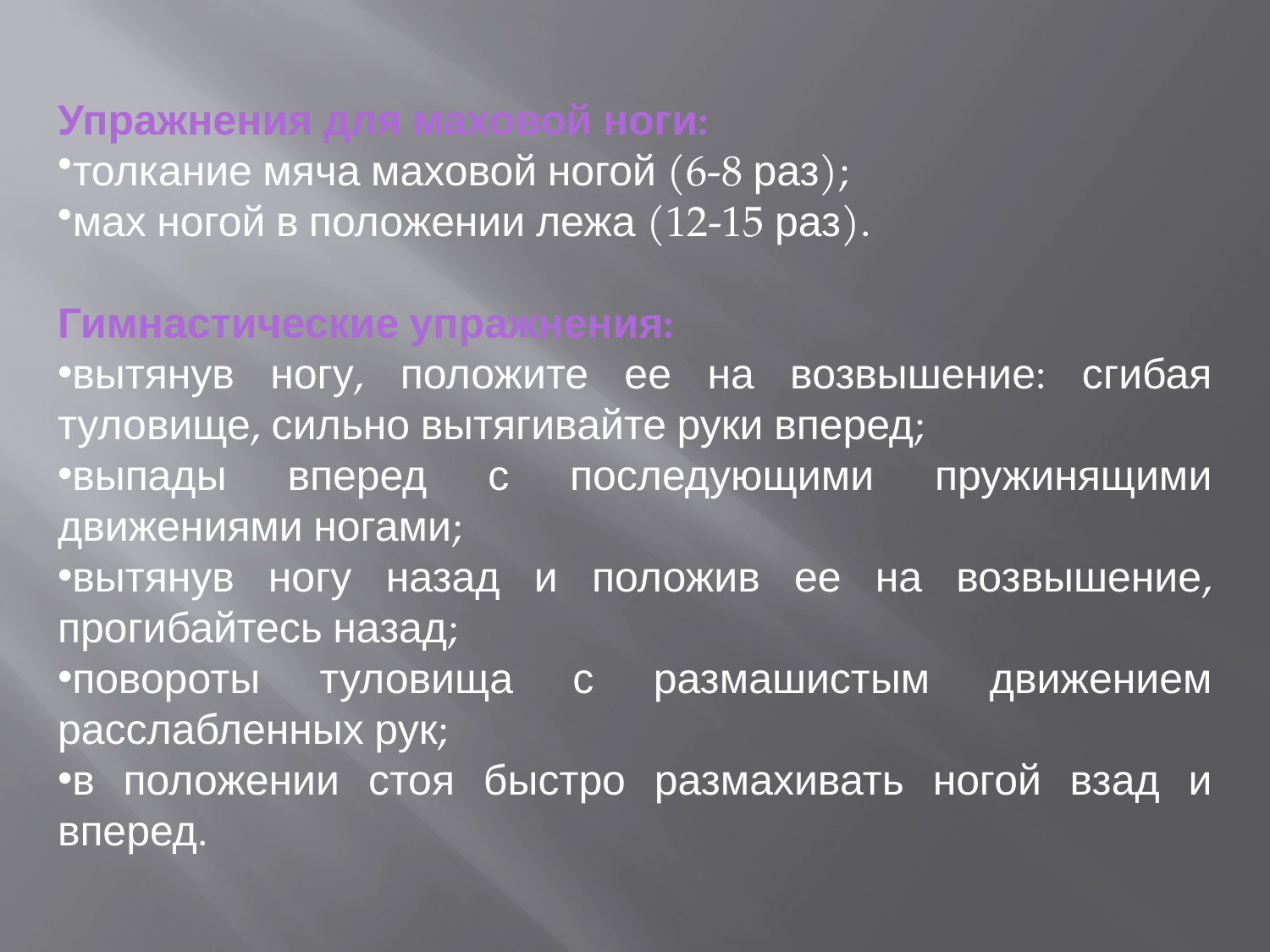

Упражнения для маховой ноги:
толкание мяча маховой ногой (6-8 раз);
мах ногой в положении лежа (12-15 раз).

Гимнастические упражнения:
вытянув ногу, положите ее на возвышение: сгибая туловище, сильно вытягивайте руки вперед;
выпады вперед с последующими пружинящими движениями ногами;
вытянув ногу назад и положив ее на возвышение, прогибайтесь назад;
повороты туловища с размашистым движением расслабленных рук;
в положении стоя быстро размахивать ногой взад и вперед.